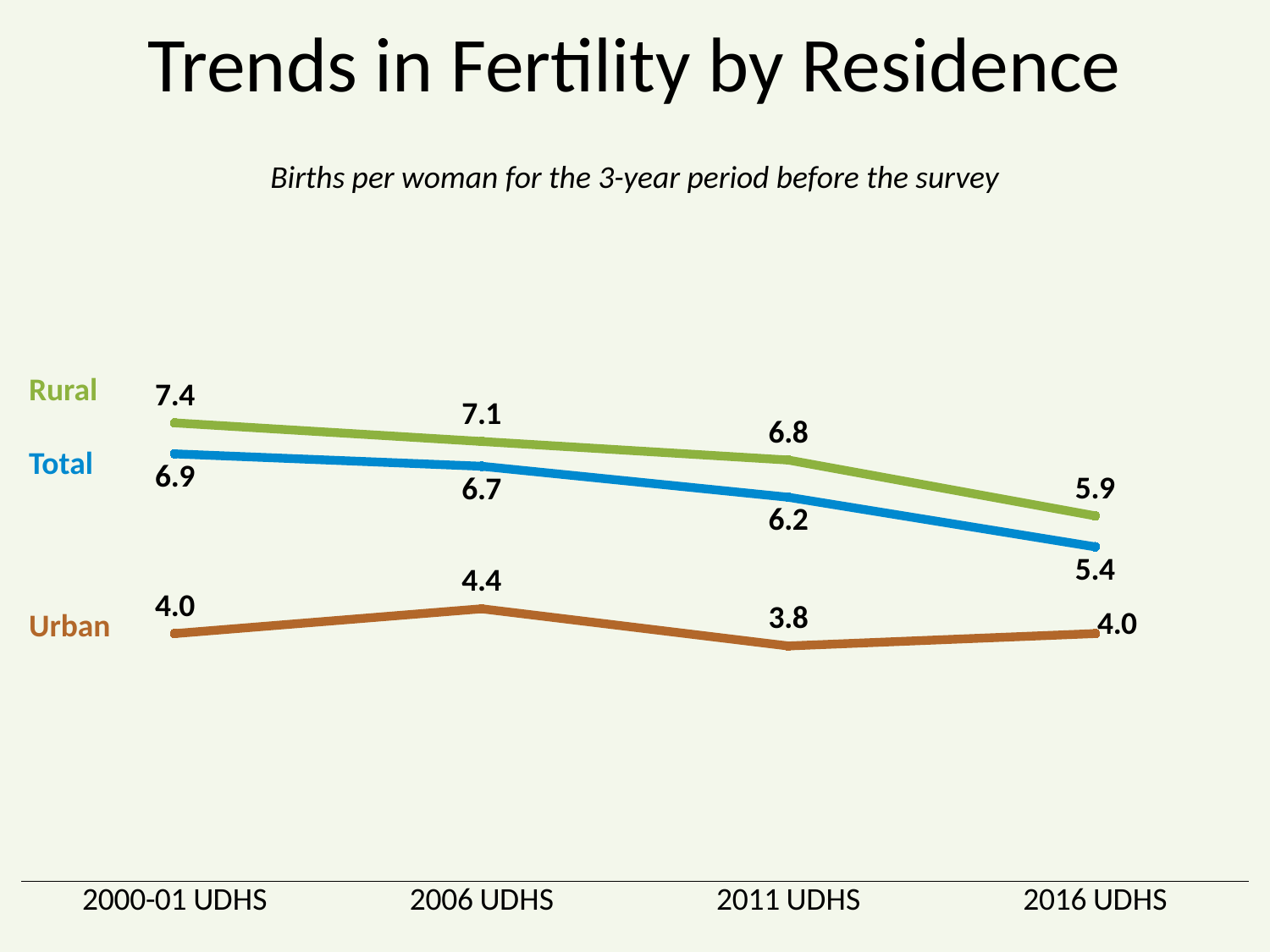

# Trends in Fertility by Residence
Births per woman for the 3-year period before the survey

### Chart

| Category | Total | Urban | Rural |
|---|---|---|---|
| 2000-01 UDHS | 6.9 | 4.0 | 7.4 |
| 2006 UDHS | 6.7 | 4.4 | 7.1 |
| 2011 UDHS | 6.2 | 3.8 | 6.8 |
| 2016 UDHS | 5.4 | 4.0 | 5.9 |
Rural
Total
Urban